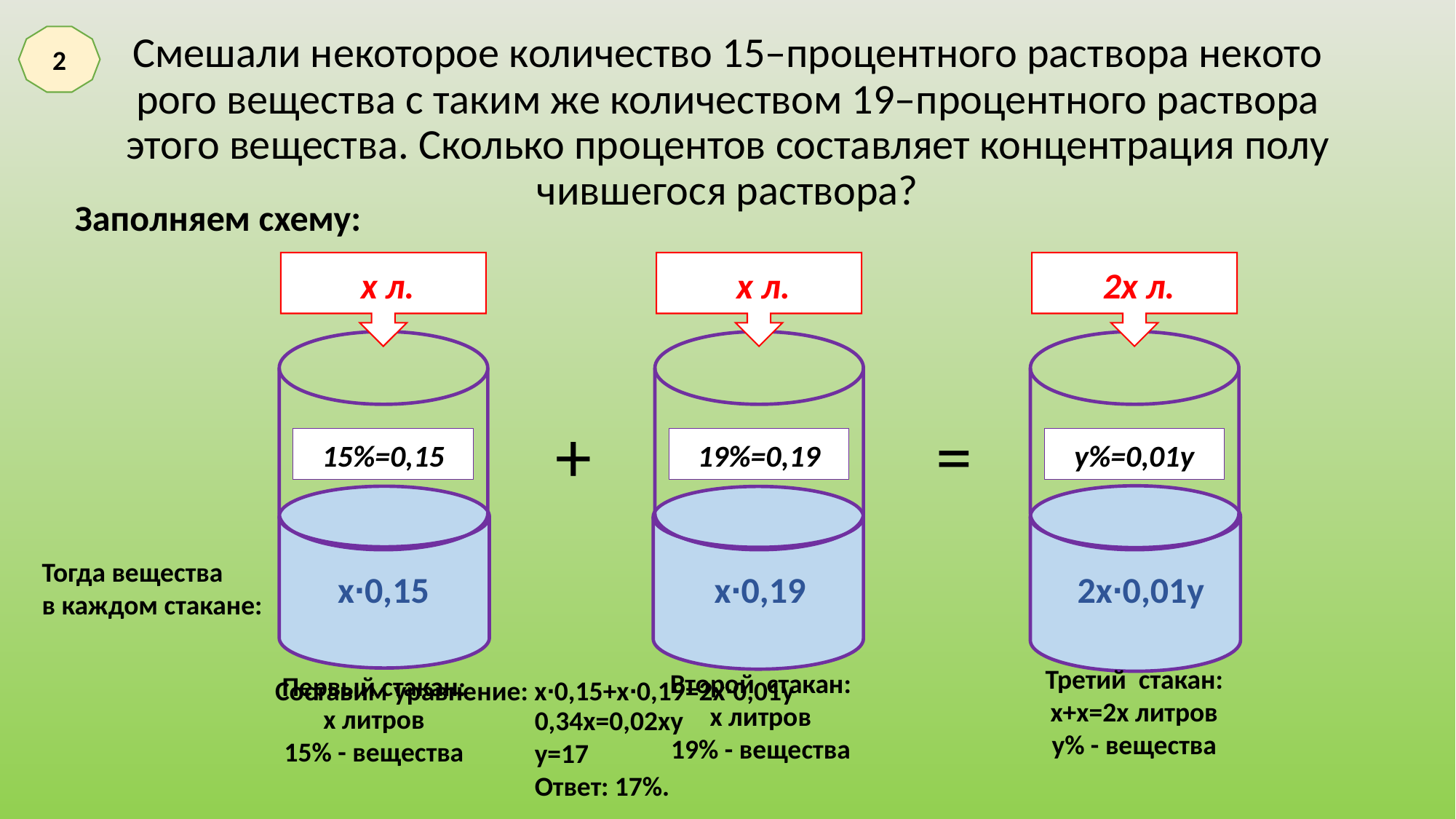

2
# Сме­ша­ли не­ко­то­рое ко­ли­че­ство 15–про­цент­но­го рас­тво­ра не­ко­то­ро­го ве­ще­ства с таким же ко­ли­че­ством 19–про­цент­но­го рас­тво­ра этого ве­ще­ства. Сколь­ко про­цен­тов со­став­ля­ет кон­цен­тра­ция по­лу­чив­ше­го­ся рас­тво­ра?
Заполняем схему:
5х л.
5х л.
52х л.

=
+
15%=0,15
19%=0,19
у%=0,01у

Тогда вещества
в каждом стакане:
х∙0,19
2х∙0,01у
х∙0,15
Третий  стакан:
х+х=2х литров
у% - вещества
Второй  стакан:
х литров
19% - вещества
Первый стакан:
х литров
15% - вещества
Составим уравнение: х∙0,15+х∙0,19=2х∙0,01у
0,34х=0,02ху
у=17
Ответ: 17%.